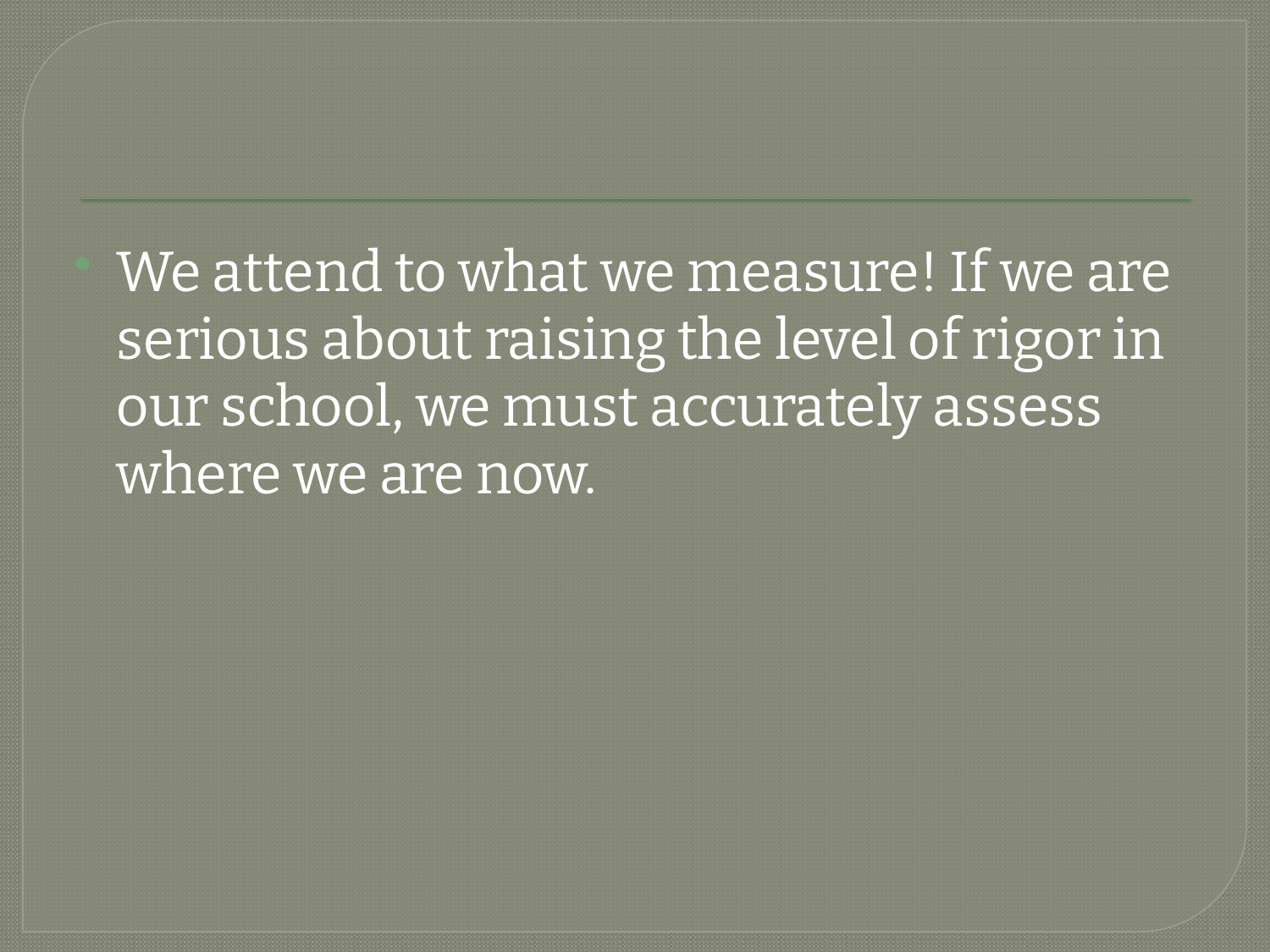

#
We attend to what we measure! If we are serious about raising the level of rigor in our school, we must accurately assess where we are now.